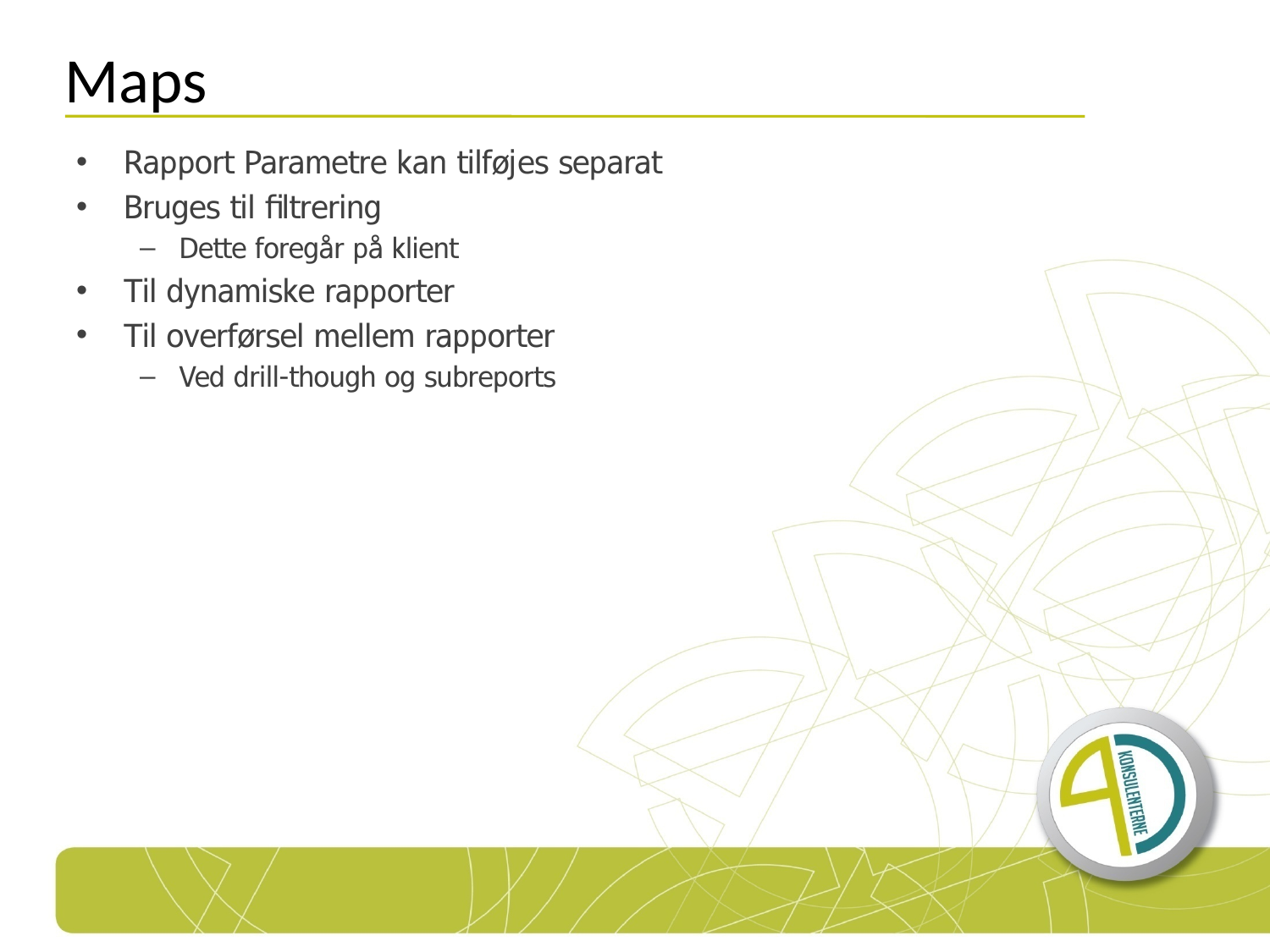

# Maps
Rapport Parametre kan tilføjes separat
Bruges til filtrering
Dette foregår på klient
Til dynamiske rapporter
Til overførsel mellem rapporter
Ved drill-though og subreports